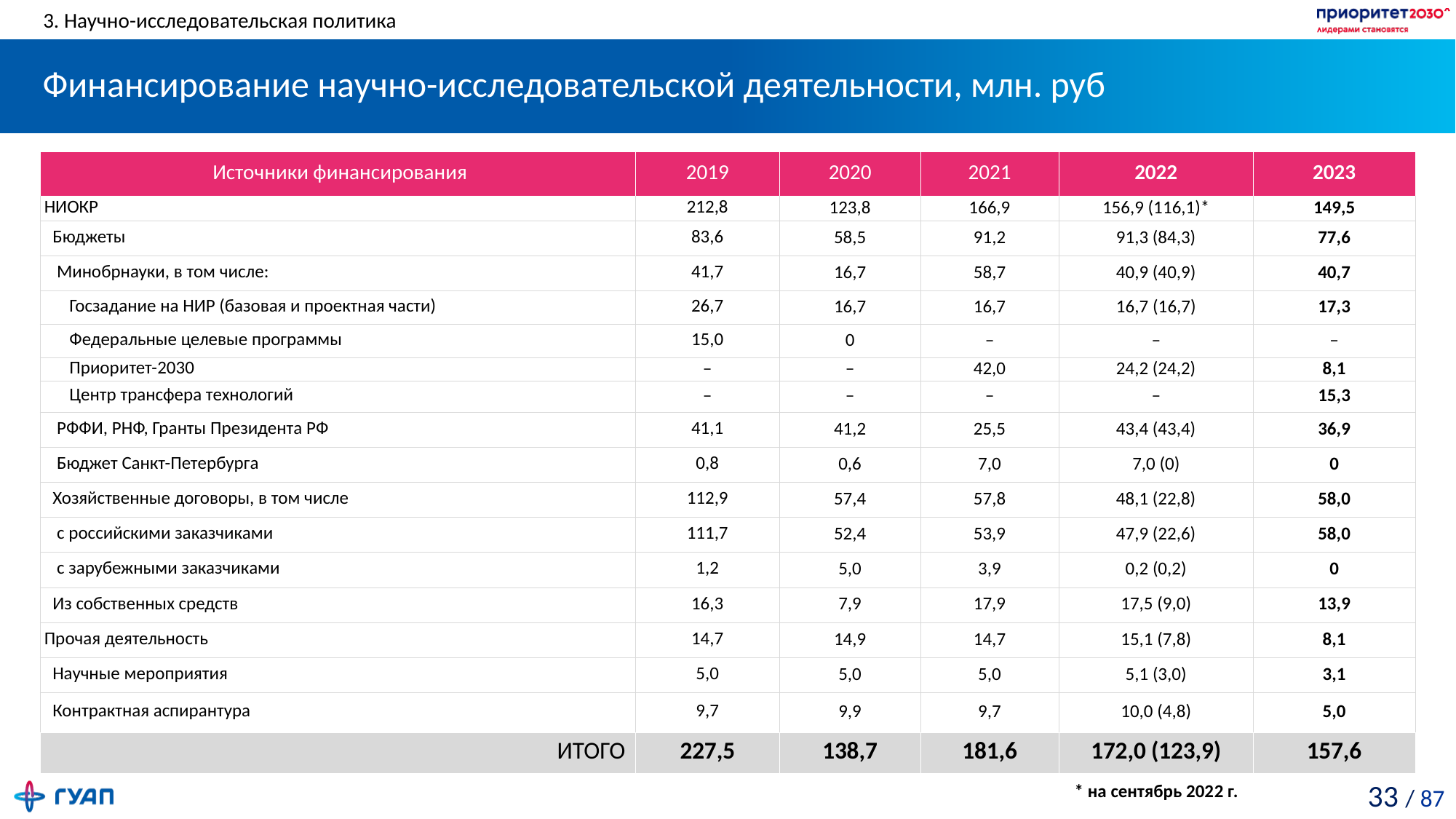

3. Научно-исследовательская политика
# Финансирование научно-исследовательской деятельности, млн. руб
| Источники финансирования | 2019 | 2020 | 2021 | 2022 | 2023 |
| --- | --- | --- | --- | --- | --- |
| НИОКР | 212,8 | 123,8 | 166,9 | 156,9 (116,1)\* | 149,5 |
| Бюджеты | 83,6 | 58,5 | 91,2 | 91,3 (84,3) | 77,6 |
| Минобрнауки, в том числе: | 41,7 | 16,7 | 58,7 | 40,9 (40,9) | 40,7 |
| Госзадание на НИР (базовая и проектная части) | 26,7 | 16,7 | 16,7 | 16,7 (16,7) | 17,3 |
| Федеральные целевые программы | 15,0 | 0 | ‒ | ‒ | ‒ |
| Приоритет-2030 | ‒ | ‒ | 42,0 | 24,2 (24,2) | 8,1 |
| Центр трансфера технологий | ‒ | ‒ | ‒ | ‒ | 15,3 |
| РФФИ, РНФ, Гранты Президента РФ | 41,1 | 41,2 | 25,5 | 43,4 (43,4) | 36,9 |
| Бюджет Санкт-Петербурга | 0,8 | 0,6 | 7,0 | 7,0 (0) | 0 |
| Хозяйственные договоры, в том числе | 112,9 | 57,4 | 57,8 | 48,1 (22,8) | 58,0 |
| с российскими заказчиками | 111,7 | 52,4 | 53,9 | 47,9 (22,6) | 58,0 |
| с зарубежными заказчиками | 1,2 | 5,0 | 3,9 | 0,2 (0,2) | 0 |
| Из собственных средств | 16,3 | 7,9 | 17,9 | 17,5 (9,0) | 13,9 |
| Прочая деятельность | 14,7 | 14,9 | 14,7 | 15,1 (7,8) | 8,1 |
| Научные мероприятия | 5,0 | 5,0 | 5,0 | 5,1 (3,0) | 3,1 |
| Контрактная аспирантура | 9,7 | 9,9 | 9,7 | 10,0 (4,8) | 5,0 |
| ИТОГО | 227,5 | 138,7 | 181,6 | 172,0 (123,9) | 157,6 |
* на сентябрь 2022 г.